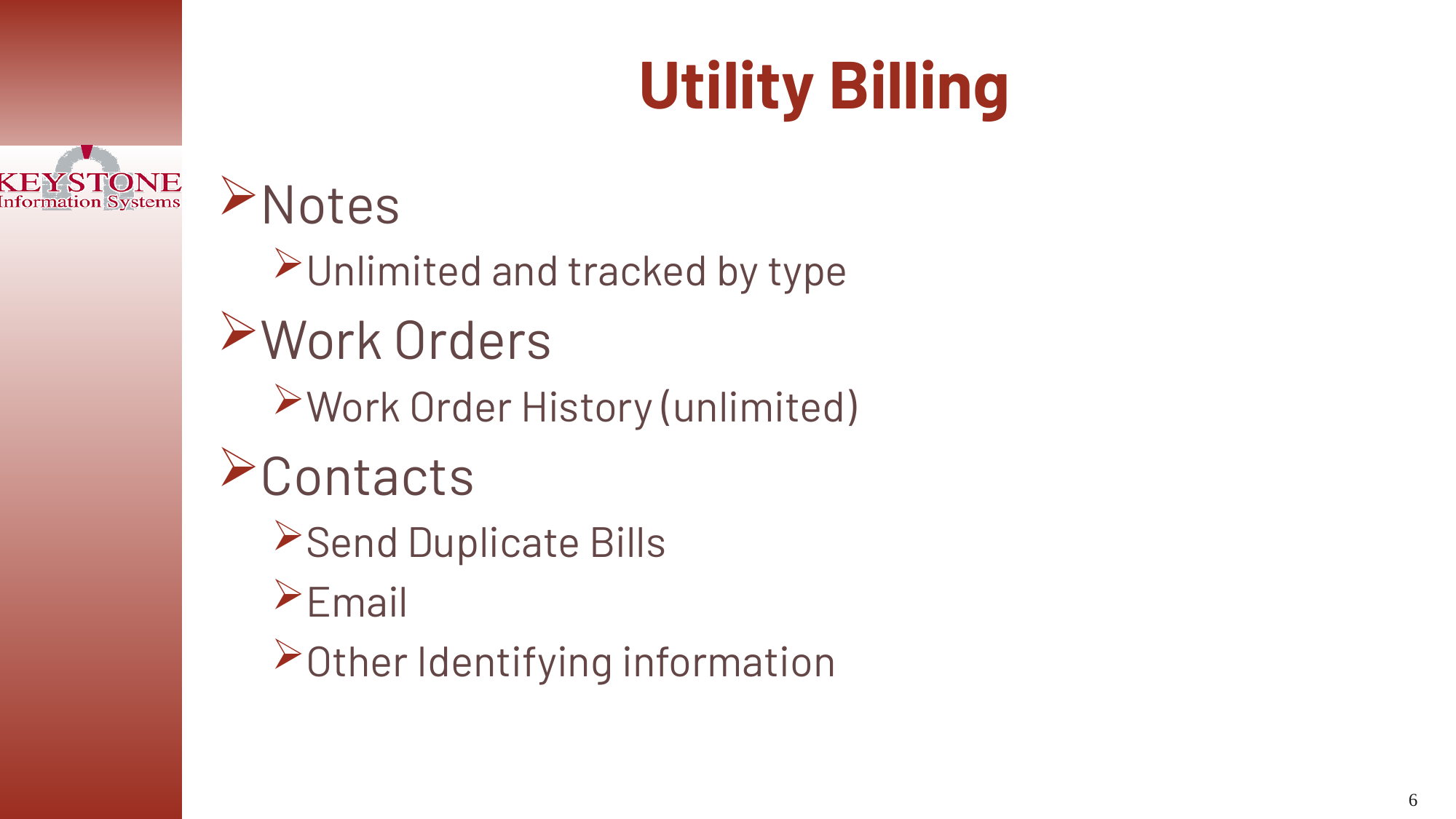

Utility Billing
Notes
Unlimited and tracked by type
Work Orders
Work Order History (unlimited)
Contacts
Send Duplicate Bills
Email
Other Identifying information

6